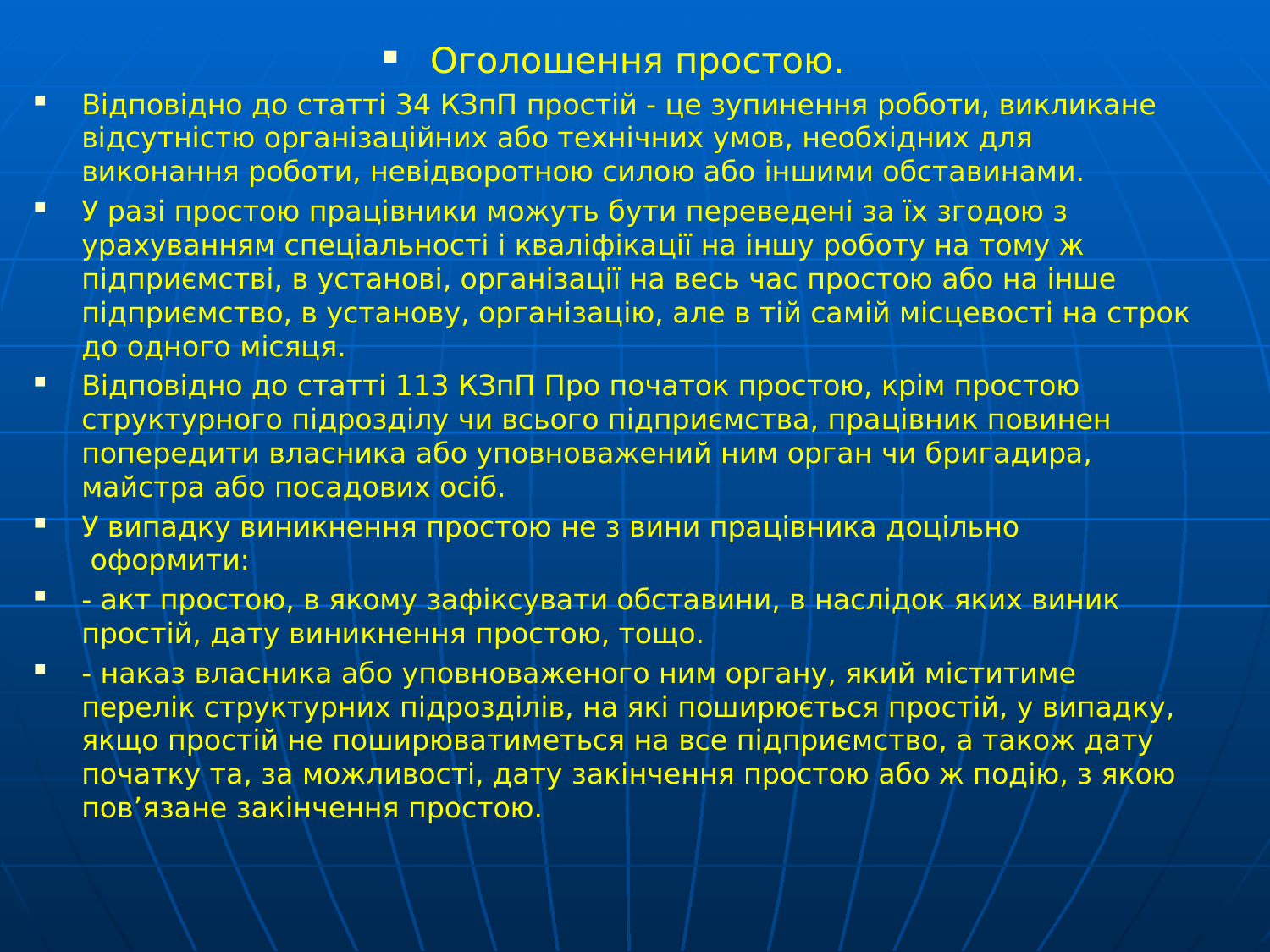

Оголошення простою.
Відповідно до статті 34 КЗпП простій - це зупинення роботи, викликане відсутністю організаційних або технічних умов, необхідних для виконання роботи, невідворотною силою або іншими обставинами.
У разі простою працівники можуть бути переведені за їх згодою з урахуванням спеціальності і кваліфікації на іншу роботу на тому ж підприємстві, в установі, організації на весь час простою або на інше підприємство, в установу, організацію, але в тій самій місцевості на строк до одного місяця.
Відповідно до статті 113 КЗпП Про початок простою, крім простою структурного підрозділу чи всього підприємства, працівник повинен попередити власника або уповноважений ним орган чи бригадира, майстра або посадових осіб.
У випадку виникнення простою не з вини працівника доцільно  оформити:
- акт простою, в якому зафіксувати обставини, в наслідок яких виник простій, дату виникнення простою, тощо.
- наказ власника або уповноваженого ним органу, який міститиме перелік структурних підрозділів, на які поширюється простій, у випадку, якщо простій не поширюватиметься на все підприємство, а також дату початку та, за можливості, дату закінчення простою або ж подію, з якою пов’язане закінчення простою.